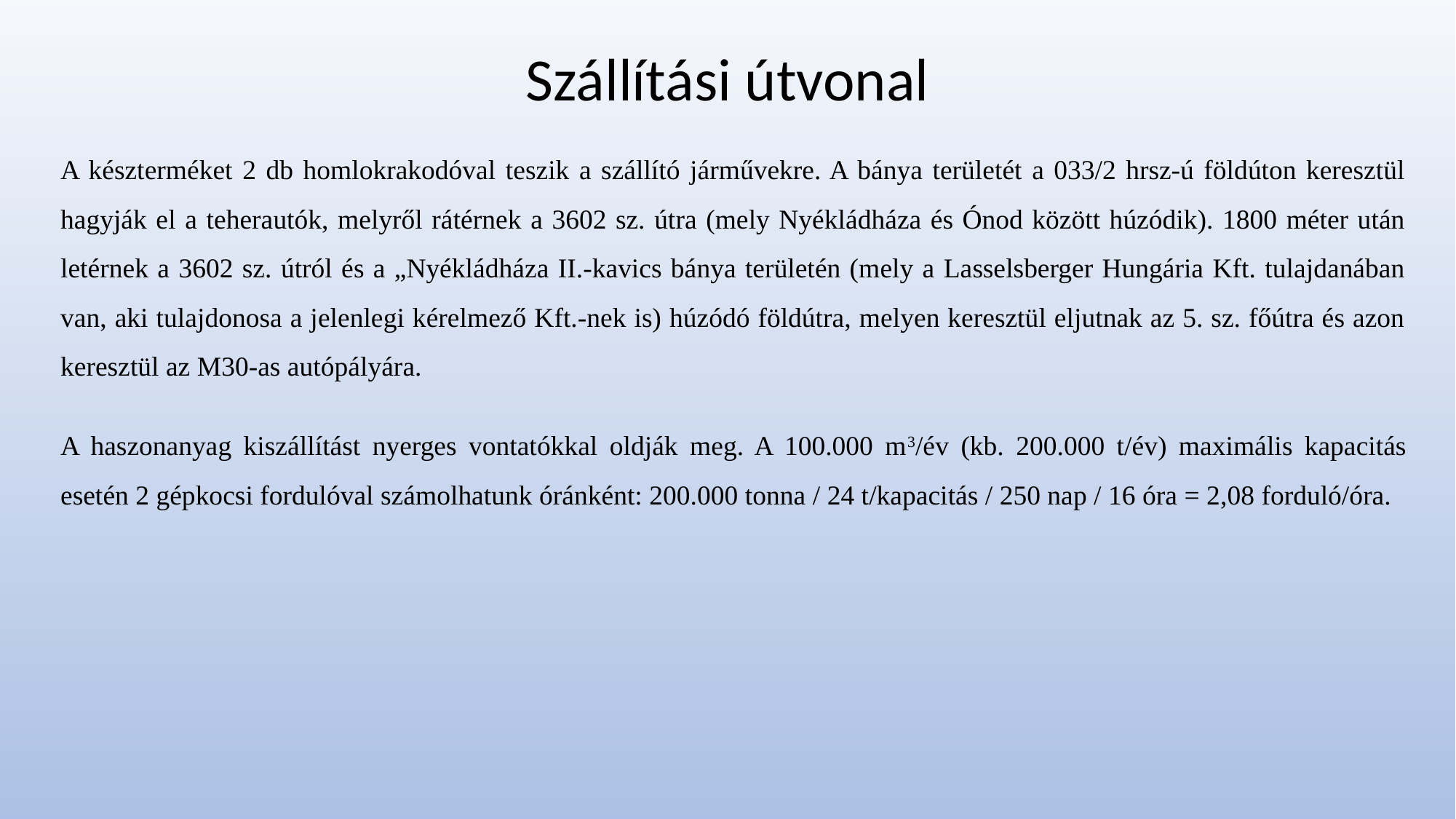

Szállítási útvonal
A készterméket 2 db homlokrakodóval teszik a szállító járművekre. A bánya területét a 033/2 hrsz-ú földúton keresztül hagyják el a teherautók, melyről rátérnek a 3602 sz. útra (mely Nyékládháza és Ónod között húzódik). 1800 méter után letérnek a 3602 sz. útról és a „Nyékládháza II.-kavics bánya területén (mely a Lasselsberger Hungária Kft. tulajdanában van, aki tulajdonosa a jelenlegi kérelmező Kft.-nek is) húzódó földútra, melyen keresztül eljutnak az 5. sz. főútra és azon keresztül az M30-as autópályára.
A haszonanyag kiszállítást nyerges vontatókkal oldják meg. A 100.000 m3/év (kb. 200.000 t/év) maximális kapacitás esetén 2 gépkocsi fordulóval számolhatunk óránként: 200.000 tonna / 24 t/kapacitás / 250 nap / 16 óra = 2,08 forduló/óra.